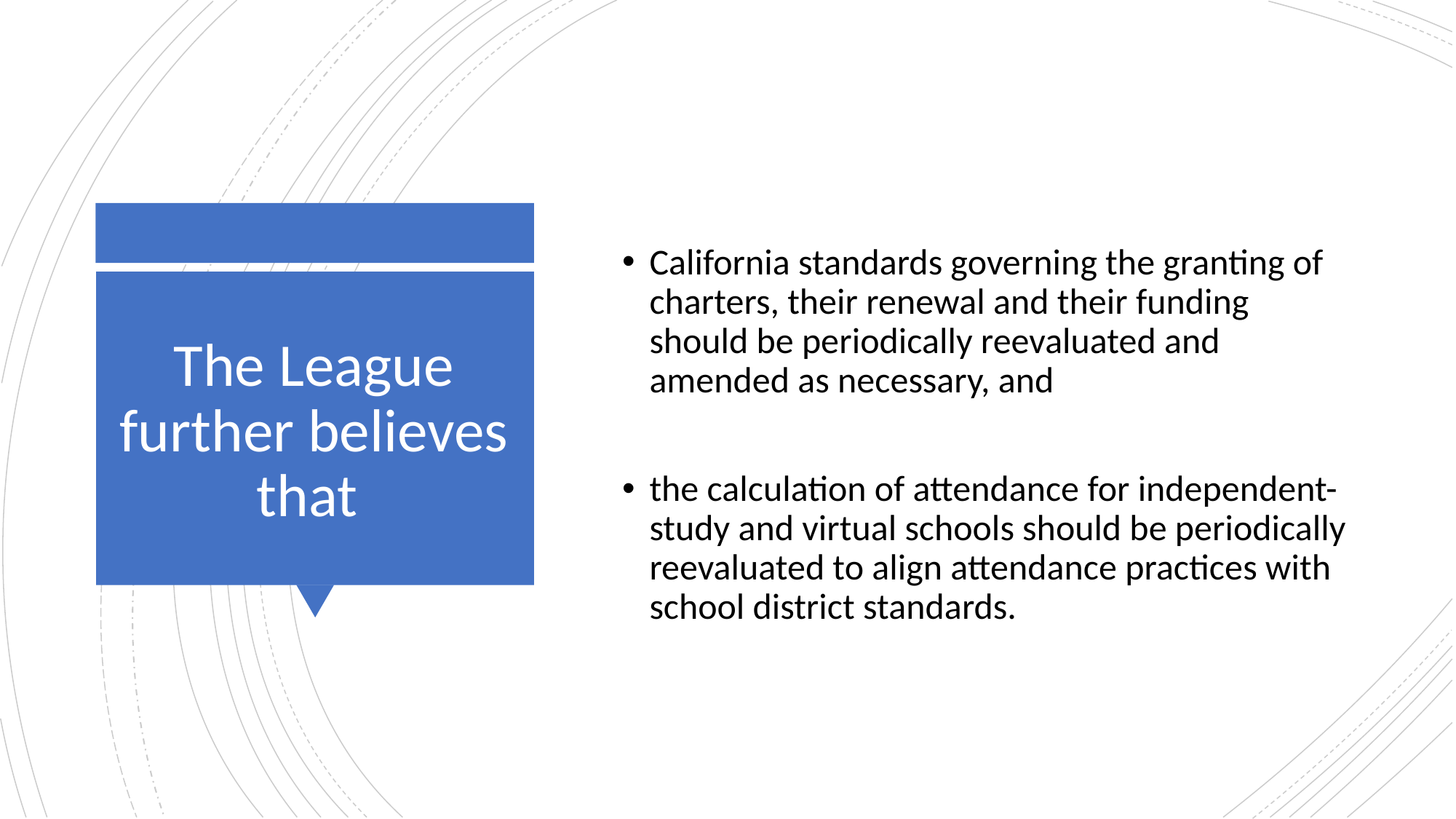

California standards governing the granting of charters, their renewal and their funding should be periodically reevaluated and amended as necessary, and

the calculation of attendance for independent-study and virtual schools should be periodically reevaluated to align attendance practices with school district standards.

# The League further believes that